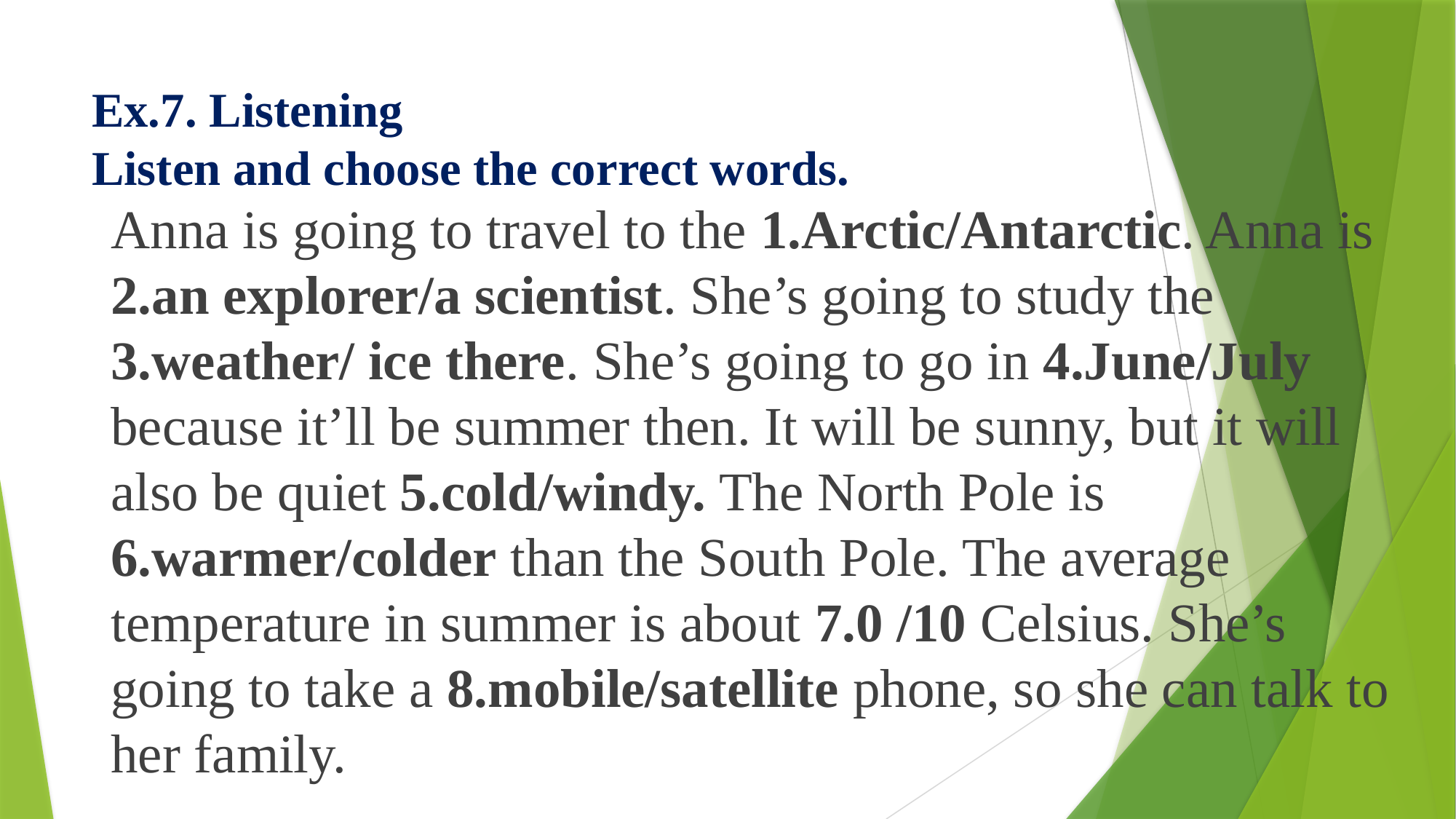

# Ex.7. Listening Listen and choose the correct words.
Anna is going to travel to the 1.Arctic/Antarctic. Anna is 2.an explorer/a scientist. She’s going to study the 3.weather/ ice there. She’s going to go in 4.June/July because it’ll be summer then. It will be sunny, but it will also be quiet 5.cold/windy. The North Pole is 6.warmer/colder than the South Pole. The average temperature in summer is about 7.0 /10 Celsius. She’s going to take a 8.mobile/satellite phone, so she can talk to her family.